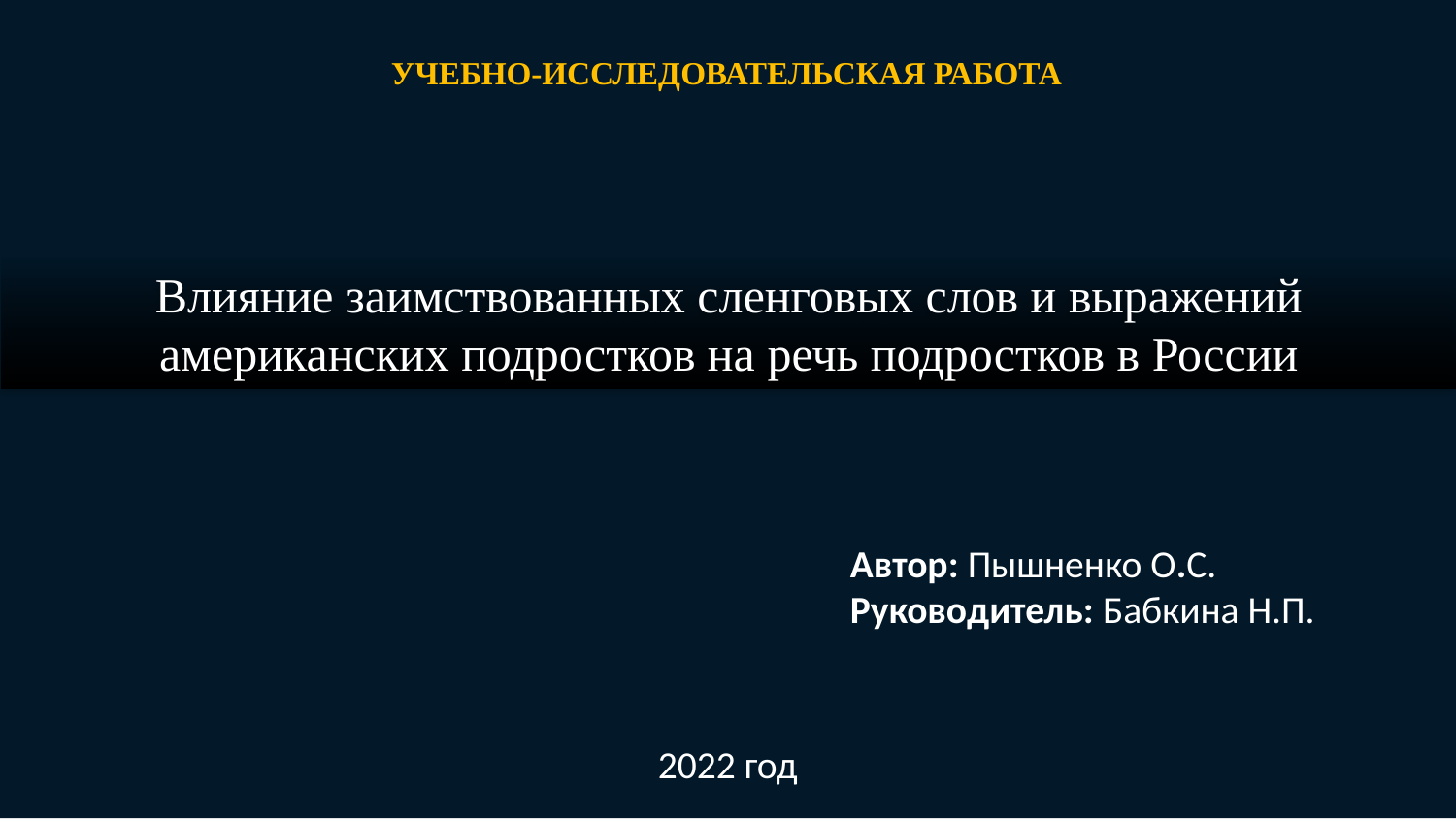

учебно-ИССЛЕДОВАТЕЛЬСКАЯ РАБОТА
Влияние заимствованных сленговых слов и выражений американских подростков на речь подростков в России
Автор: Пышненко О.С.
Руководитель: Бабкина Н.П.
2022 год